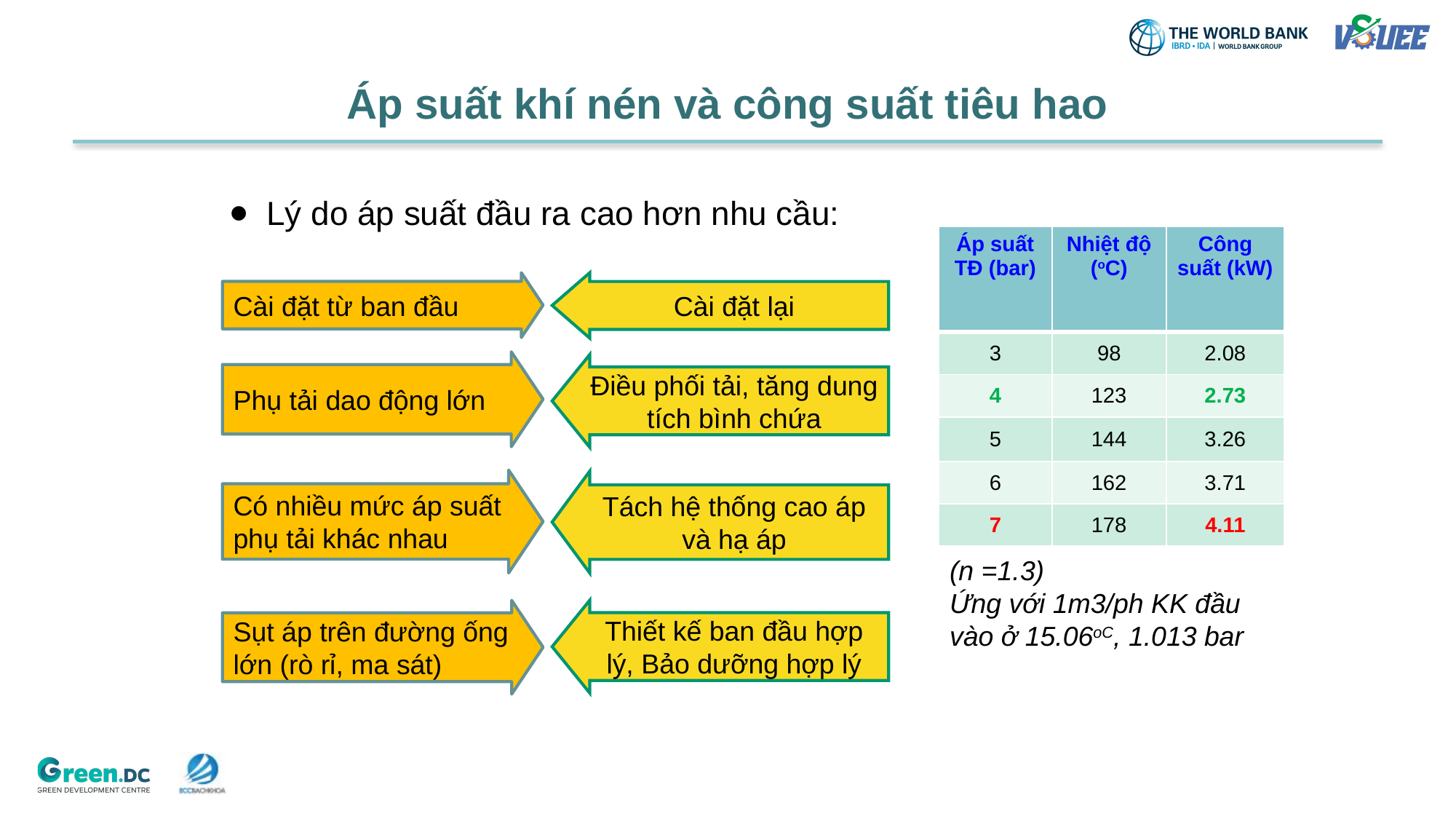

# Áp suất khí nén và công suất tiêu hao
Lý do áp suất đầu ra cao hơn nhu cầu:

| Áp suất TĐ (bar) | Nhiệt độ (oC) | Công suất (kW) |
| --- | --- | --- |
| 3 | 98 | 2.08 |
| 4 | 123 | 2.73 |
| 5 | 144 | 3.26 |
| 6 | 162 | 3.71 |
| 7 | 178 | 4.11 |
Cài đặt lại
Cài đặt từ ban đầu
Phụ tải dao động lớn
Điều phối tải, tăng dung tích bình chứa
Có nhiều mức áp suất phụ tải khác nhau
Tách hệ thống cao áp và hạ áp
(n =1.3)
Ứng với 1m3/ph KK đầu vào ở 15.06oC, 1.013 bar

Thiết kế ban đầu hợp lý, Bảo dưỡng hợp lý
Sụt áp trên đường ống lớn (rò rỉ, ma sát)